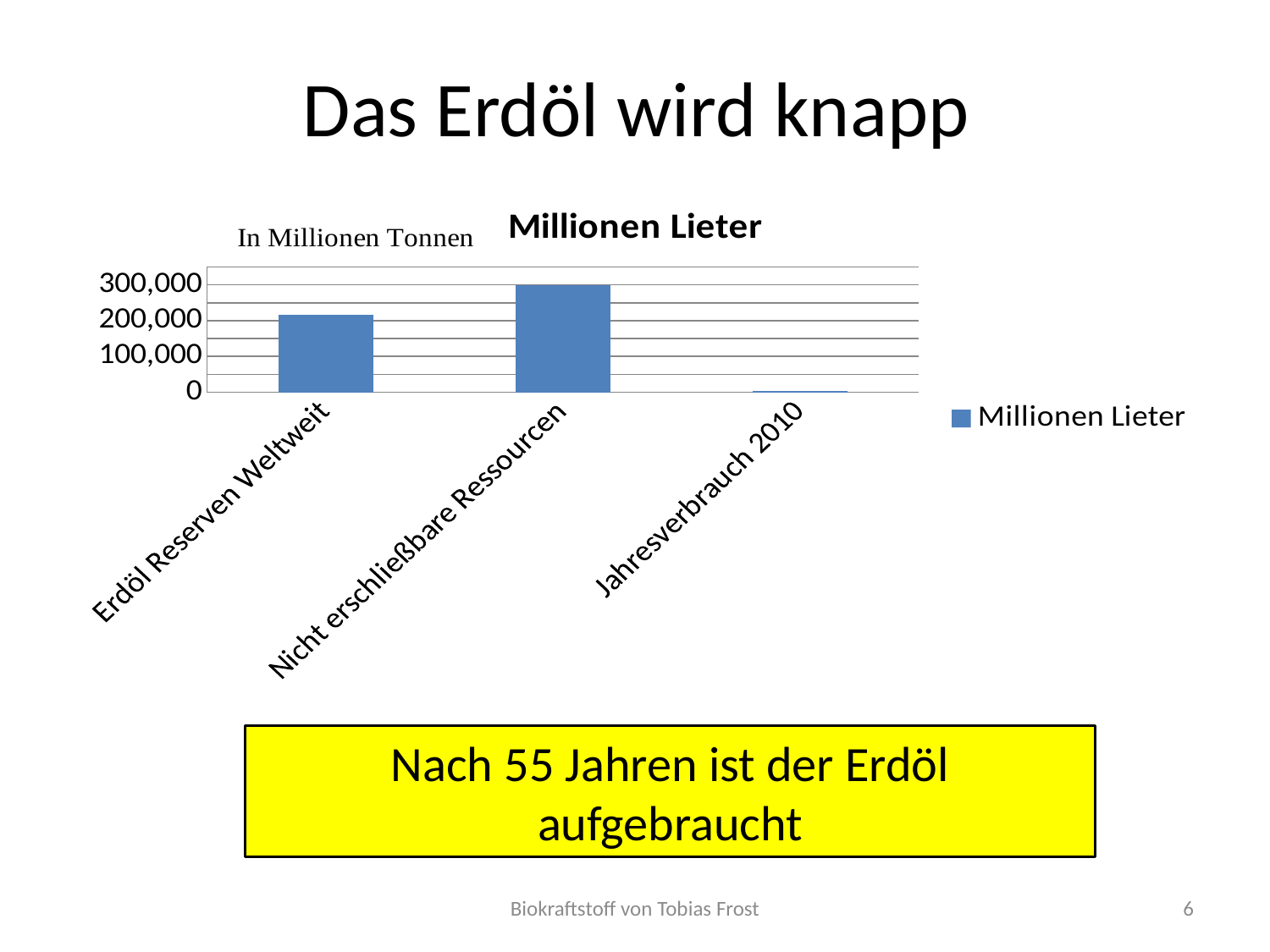

# Das Erdöl wird knapp

### Chart:

| Category | Millionen Lieter |
|---|---|
| Erdöl Reserven Weltweit | 216912.0 |
| Nicht erschließbare Ressourcen | 298078.0 |
| Jahresverbrauch 2010 | 3937.1 |
Nach 55 Jahren ist der Erdöl aufgebraucht
Biokraftstoff von Tobias Frost
6